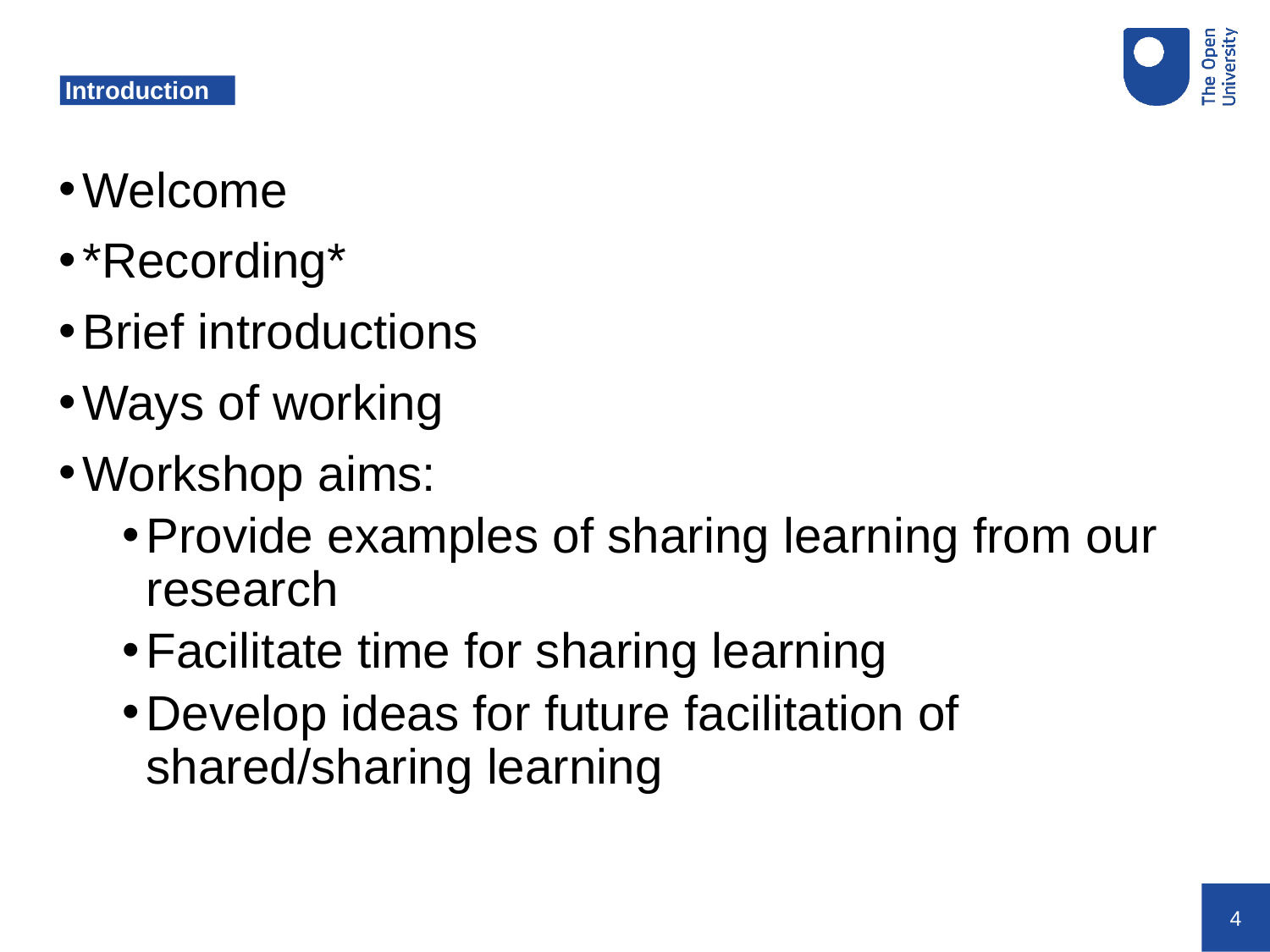

# Introduction
Welcome
*Recording*
Brief introductions
Ways of working
Workshop aims:
Provide examples of sharing learning from our research
Facilitate time for sharing learning
Develop ideas for future facilitation of shared/sharing learning